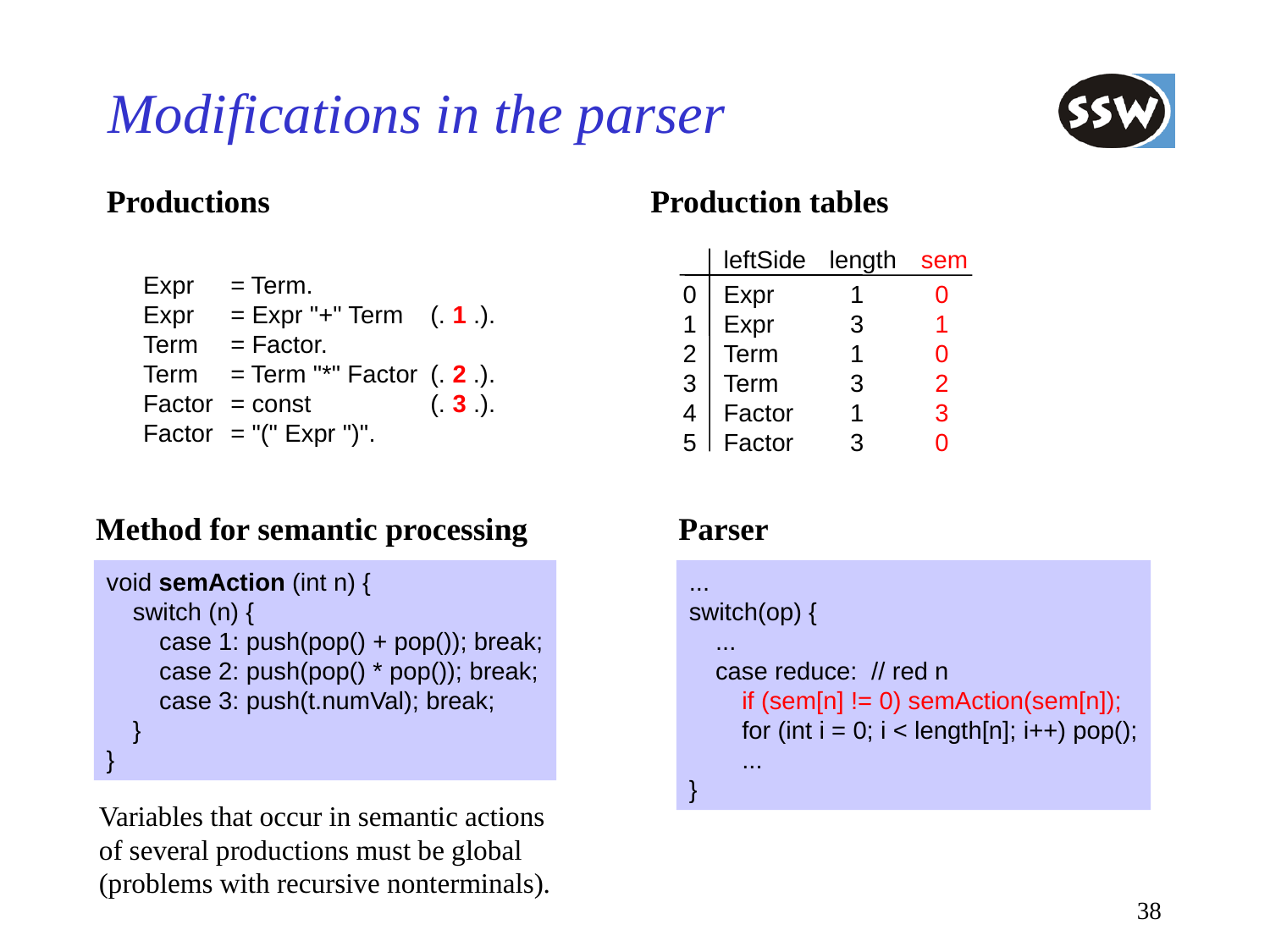

# Modifications in the parser
Productions
Production tables
	leftSide	length	sem
0	Expr	   1	  0
1	Expr	   3	  1
2	Term	   1	  0
3	Term	   3	  2
4	Factor	   1	  3
5	Factor	   3	  0

Expr 	= Term.
Expr 	= Expr "+" Term 	(. 1 .).
Term 	= Factor.
Term 	= Term "*" Factor	(. 2 .).
Factor 	= const	(. 3 .).
Factor 	= "(" Expr ")".

Method for semantic processing
void semAction (int n) {
	switch (n) {
		case 1: push(pop() + pop()); break;
		case 2: push(pop() * pop()); break;
		case 3: push(t.numVal); break;
	}
}
Variables that occur in semantic actions
of several productions must be global
(problems with recursive nonterminals).
Parser
...
switch(op) {
	...
	case reduce:  // red n
		if (sem[n] != 0) semAction(sem[n]);
		for (int i = 0; i < length[n]; i++) pop();
		...
}
38